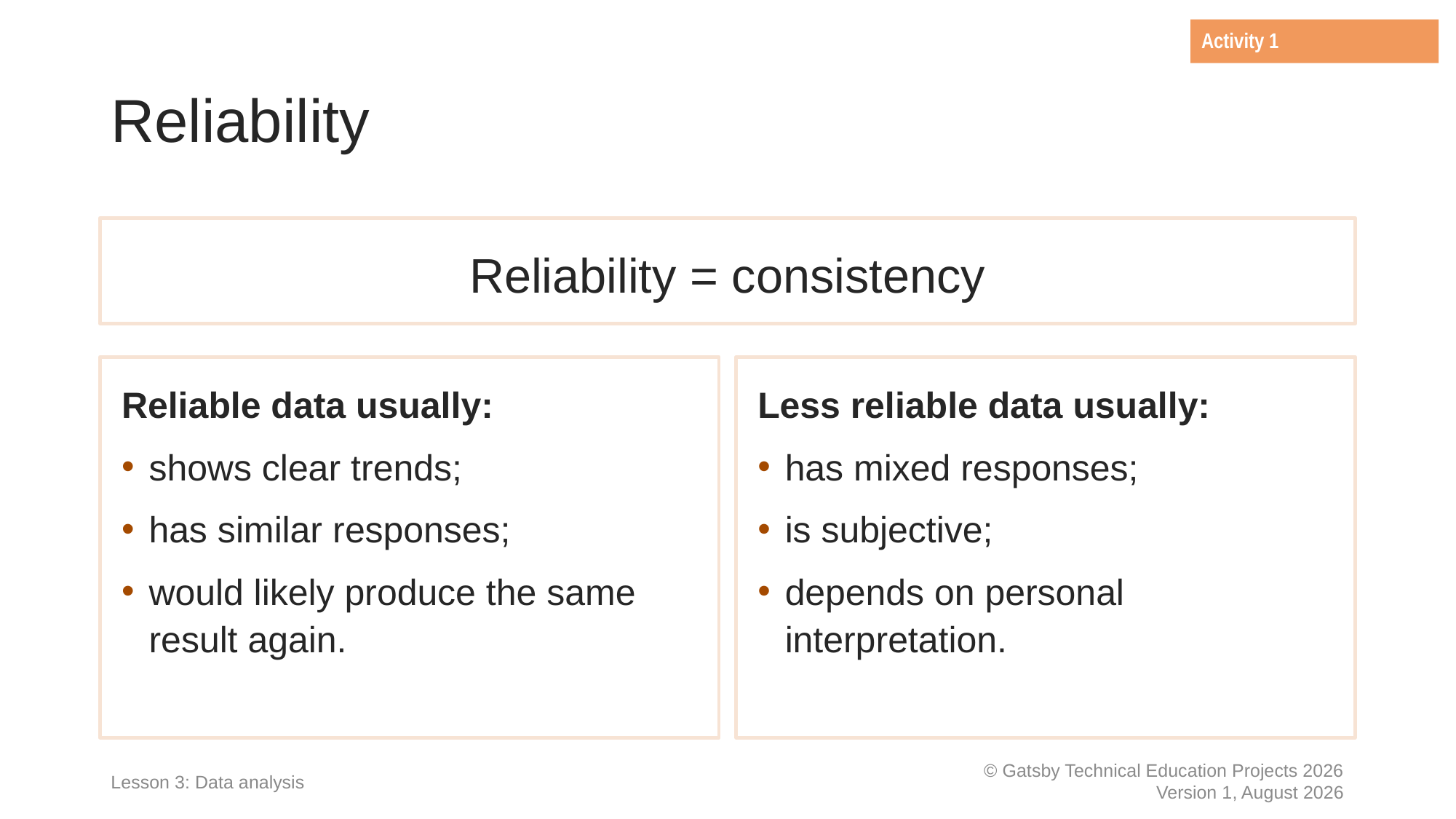

Activity 1
# Reliability
Reliability = consistency
Reliable data usually:
shows clear trends;
has similar responses;
would likely produce the same result again.

Less reliable data usually:
has mixed responses;
is subjective;
depends on personal interpretation.

Lesson 3: Data analysis